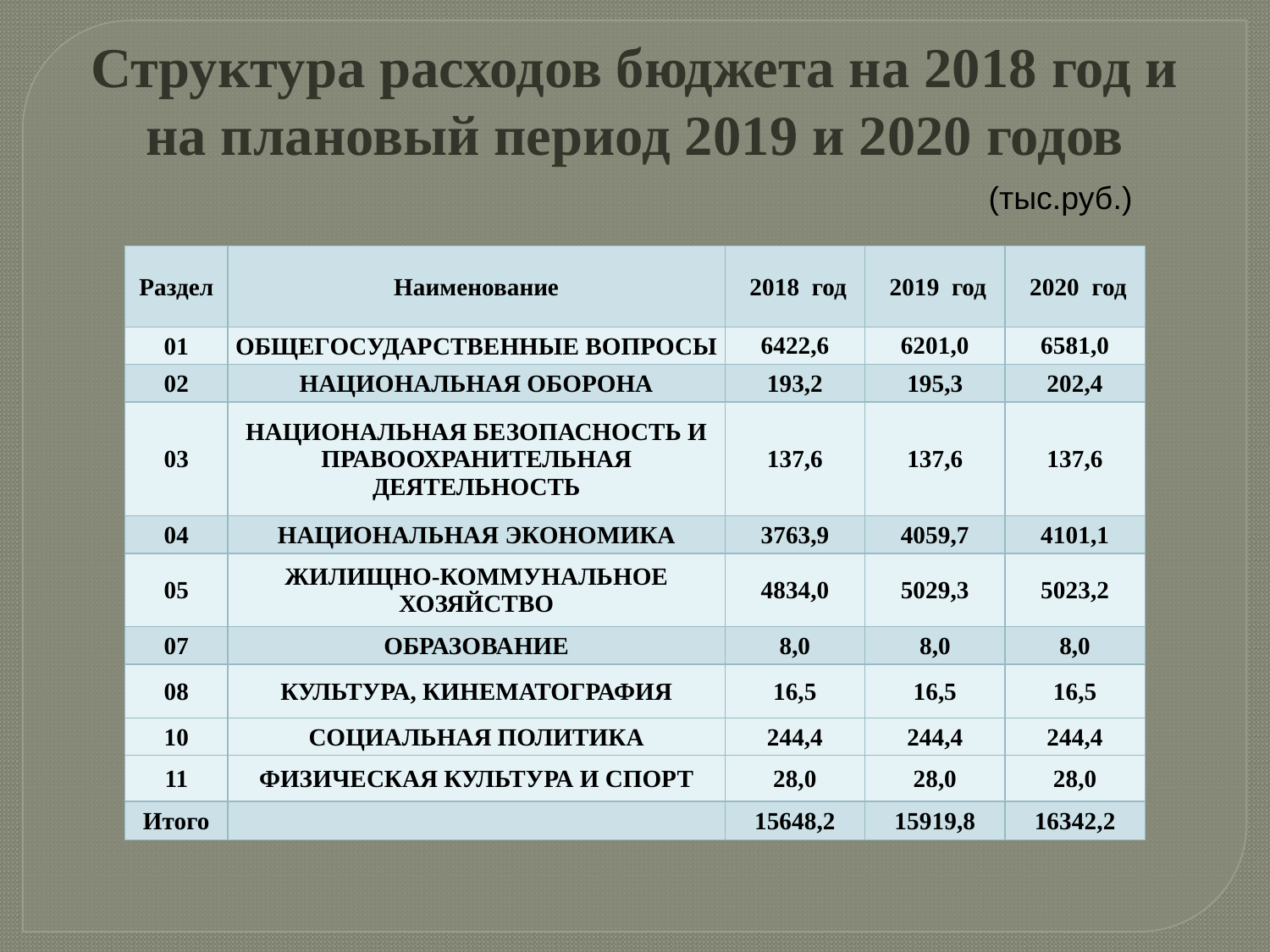

Структура расходов бюджета на 2018 год и на плановый период 2019 и 2020 годов

(тыс.руб.)
| Раздел | Наименование | 2018 год | 2019 год | 2020 год |
| --- | --- | --- | --- | --- |
| 01 | ОБЩЕГОСУДАРСТВЕННЫЕ ВОПРОСЫ | 6422,6 | 6201,0 | 6581,0 |
| 02 | НАЦИОНАЛЬНАЯ ОБОРОНА | 193,2 | 195,3 | 202,4 |
| 03 | НАЦИОНАЛЬНАЯ БЕЗОПАСНОСТЬ И ПРАВООХРАНИТЕЛЬНАЯ ДЕЯТЕЛЬНОСТЬ | 137,6 | 137,6 | 137,6 |
| 04 | НАЦИОНАЛЬНАЯ ЭКОНОМИКА | 3763,9 | 4059,7 | 4101,1 |
| 05 | ЖИЛИЩНО-КОММУНАЛЬНОЕ ХОЗЯЙСТВО | 4834,0 | 5029,3 | 5023,2 |
| 07 | ОБРАЗОВАНИЕ | 8,0 | 8,0 | 8,0 |
| 08 | КУЛЬТУРА, КИНЕМАТОГРАФИЯ | 16,5 | 16,5 | 16,5 |
| 10 | СОЦИАЛЬНАЯ ПОЛИТИКА | 244,4 | 244,4 | 244,4 |
| 11 | ФИЗИЧЕСКАЯ КУЛЬТУРА И СПОРТ | 28,0 | 28,0 | 28,0 |
| Итого |  | 15648,2 | 15919,8 | 16342,2 |